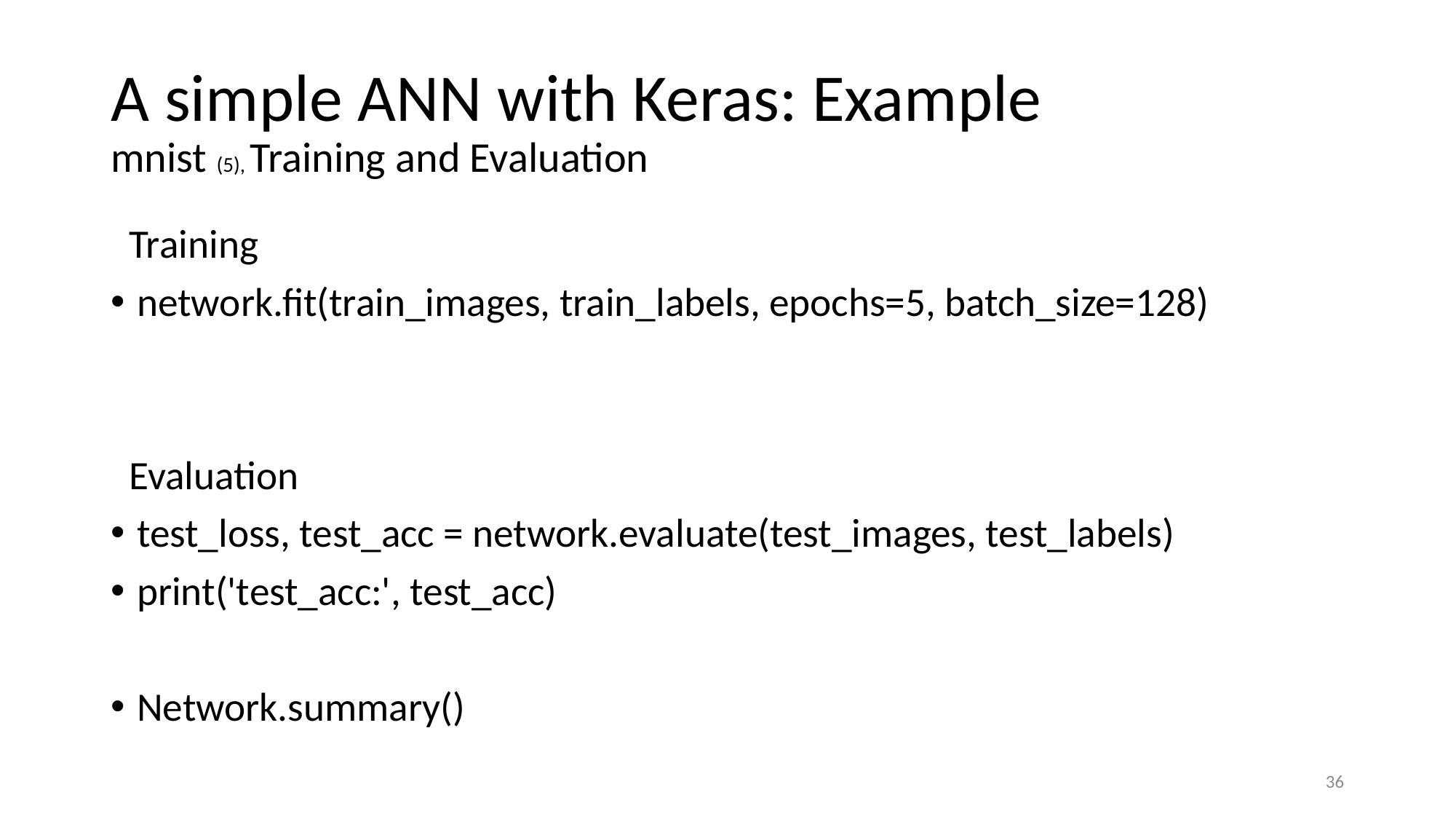

# A simple ANN with Keras: Example mnist (5), Training and Evaluation
  Training
network.fit(train_images, train_labels, epochs=5, batch_size=128)

  Evaluation
test_loss, test_acc = network.evaluate(test_images, test_labels)
print('test_acc:', test_acc)

Network.summary()
36